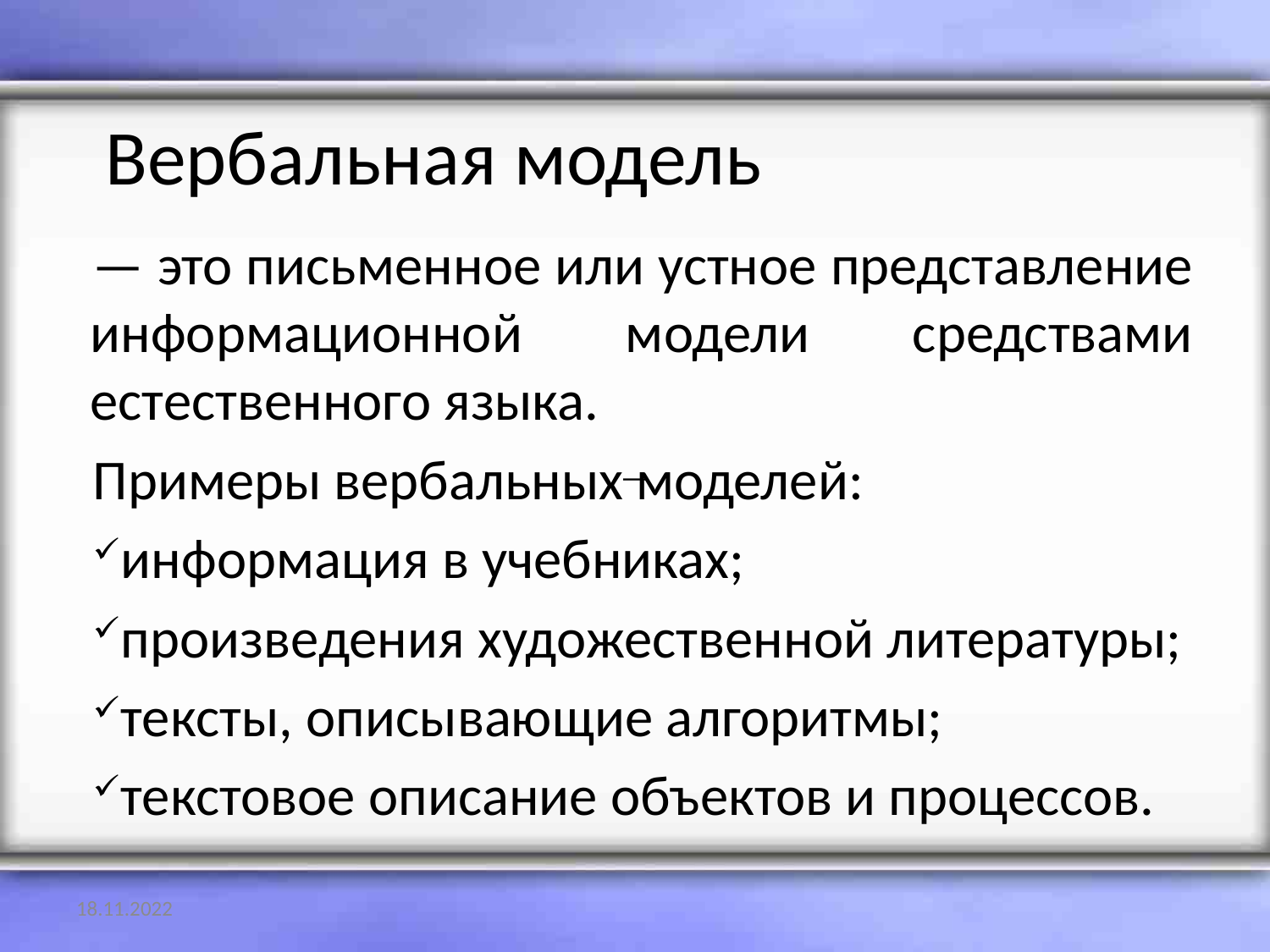

# Вербальная модель
— это письменное или устное представление информационной модели средствами естественного языка.
Примеры вербальных моделей:
информация в учебниках;
произведения художественной литературы;
тексты, описывающие алгоритмы;
текстовое описание объектов и процессов.
—
18.11.2022